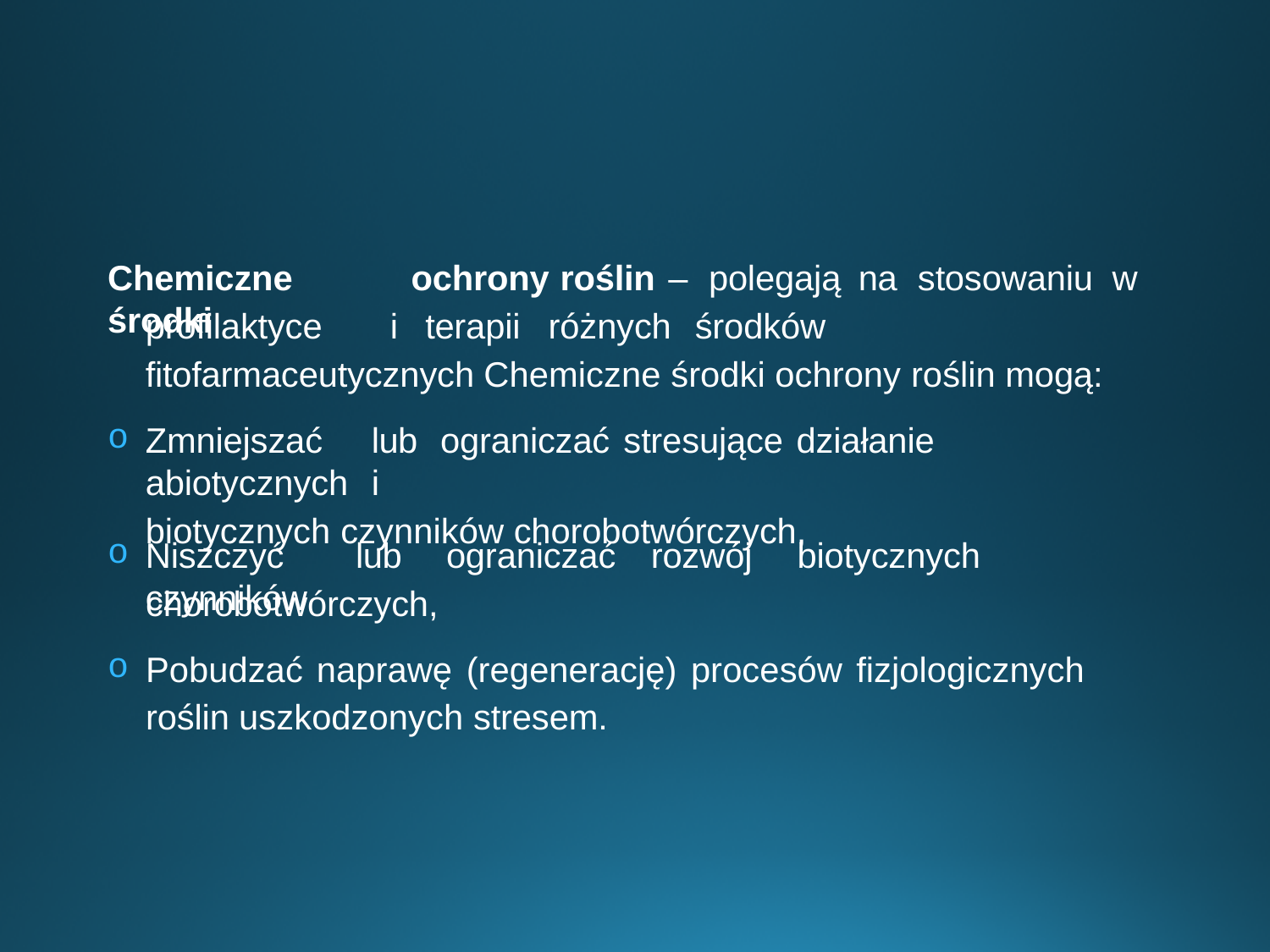

Chemiczne	środki
ochrony	roślin	–	polegają	na	stosowaniu	w
profilaktyce	i	terapii	różnych	środków	fitofarmaceutycznych Chemiczne środki ochrony roślin mogą:
Zmniejszać	lub	ograniczać	stresujące	działanie	abiotycznych	i
biotycznych czynników chorobotwórczych,
Niszczyć	lub	ograniczać	rozwój	biotycznych	czynników
chorobotwórczych,
Pobudzać naprawę (regenerację) procesów fizjologicznych roślin uszkodzonych stresem.